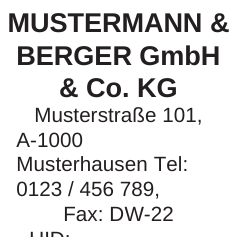

MUSTERMANN & BERGER GmbH & Co. KG
Musterstraße 101, A-1000 Musterhausen Tel: 0123 / 456 789,
Fax: DW-22 UID: ATU12345678